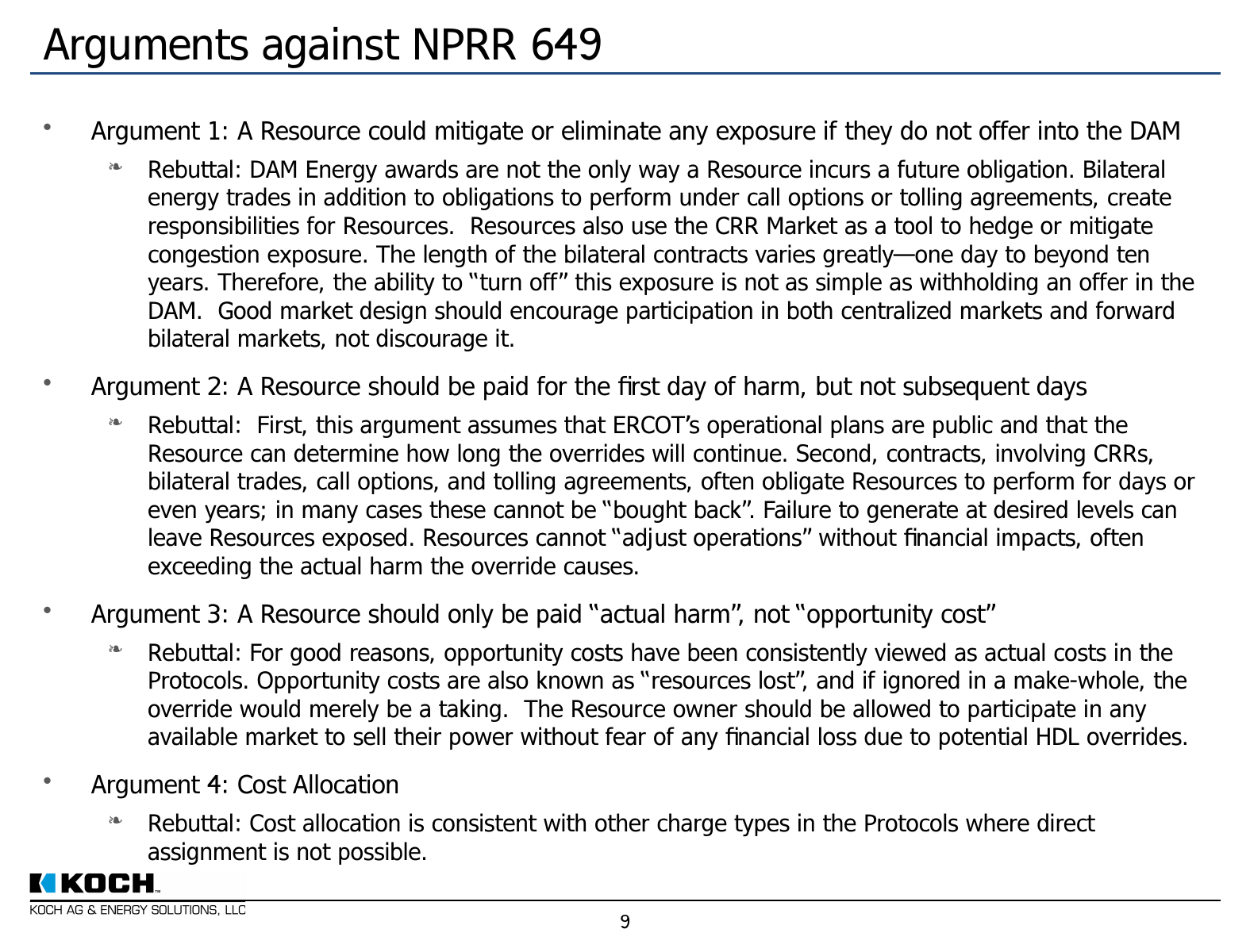

# Arguments against NPRR 649
Argument 1: A Resource could mitigate or eliminate any exposure if they do not offer into the DAM
Rebuttal: DAM Energy awards are not the only way a Resource incurs a future obligation. Bilateral energy trades in addition to obligations to perform under call options or tolling agreements, create responsibilities for Resources.  Resources also use the CRR Market as a tool to hedge or mitigate congestion exposure. The length of the bilateral contracts varies greatly—one day to beyond ten years. Therefore, the ability to “turn off” this exposure is not as simple as withholding an offer in the DAM.  Good market design should encourage participation in both centralized markets and forward bilateral markets, not discourage it.
Argument 2: A Resource should be paid for the first day of harm, but not subsequent days
Rebuttal:  First, this argument assumes that ERCOT’s operational plans are public and that the Resource can determine how long the overrides will continue. Second, contracts, involving CRRs, bilateral trades, call options, and tolling agreements, often obligate Resources to perform for days or even years; in many cases these cannot be “bought back”. Failure to generate at desired levels can leave Resources exposed. Resources cannot “adjust operations” without financial impacts, often exceeding the actual harm the override causes.
Argument 3: A Resource should only be paid “actual harm”, not “opportunity cost”
Rebuttal: For good reasons, opportunity costs have been consistently viewed as actual costs in the Protocols. Opportunity costs are also known as “resources lost”, and if ignored in a make-whole, the override would merely be a taking.  The Resource owner should be allowed to participate in any available market to sell their power without fear of any financial loss due to potential HDL overrides.
Argument 4: Cost Allocation
Rebuttal: Cost allocation is consistent with other charge types in the Protocols where direct assignment is not possible.

9